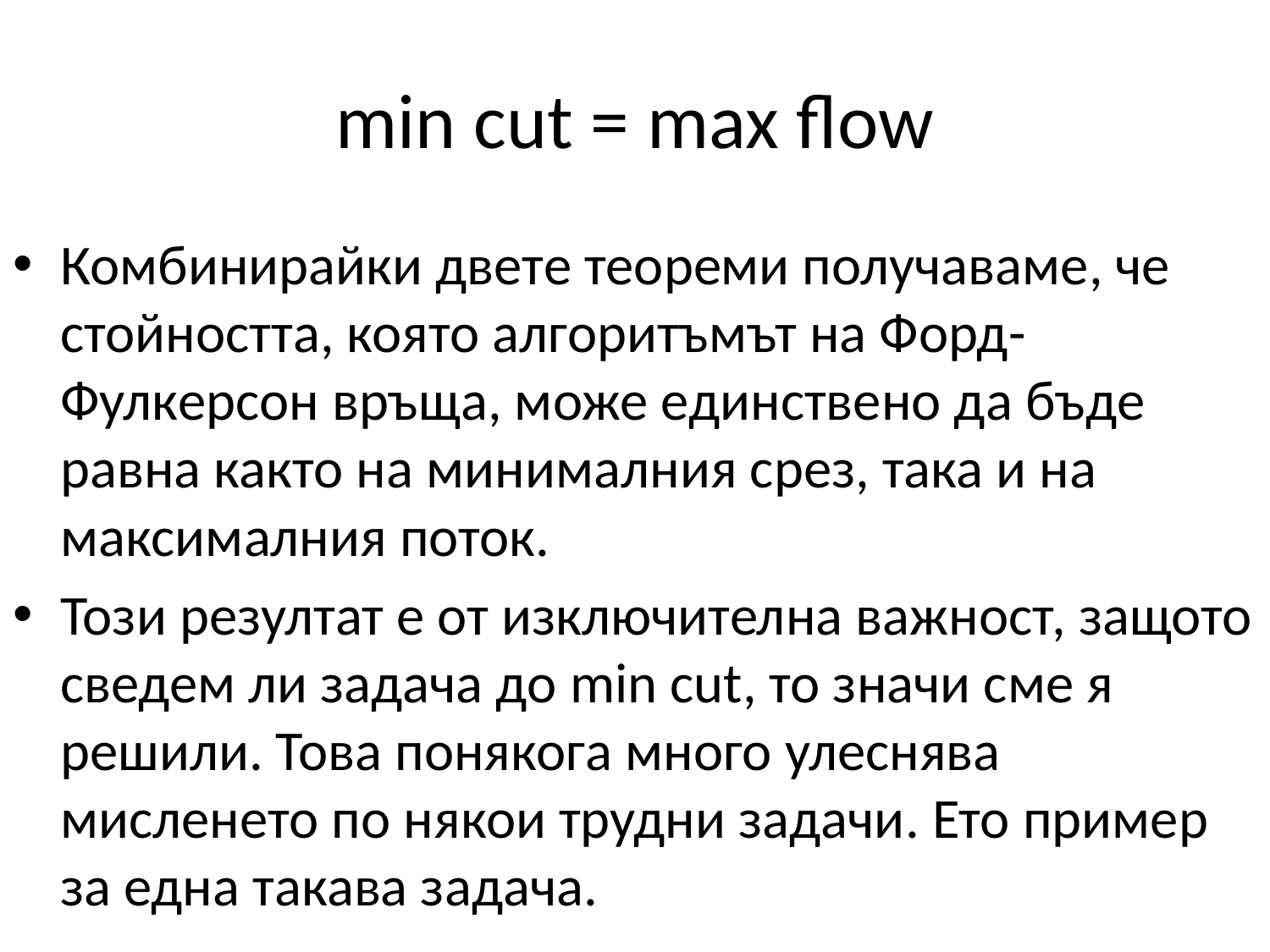

# min cut = max flow
Комбинирайки двете теореми получаваме, че стойността, която алгоритъмът на Форд-Фулкерсон връща, може единствено да бъде равна както на минималния срез, така и на максималния поток.
Този резултат е от изключителна важност, защото сведем ли задача до min cut, то значи сме я решили. Това понякога много улеснява мисленето по някои трудни задачи. Ето пример за една такава задача.